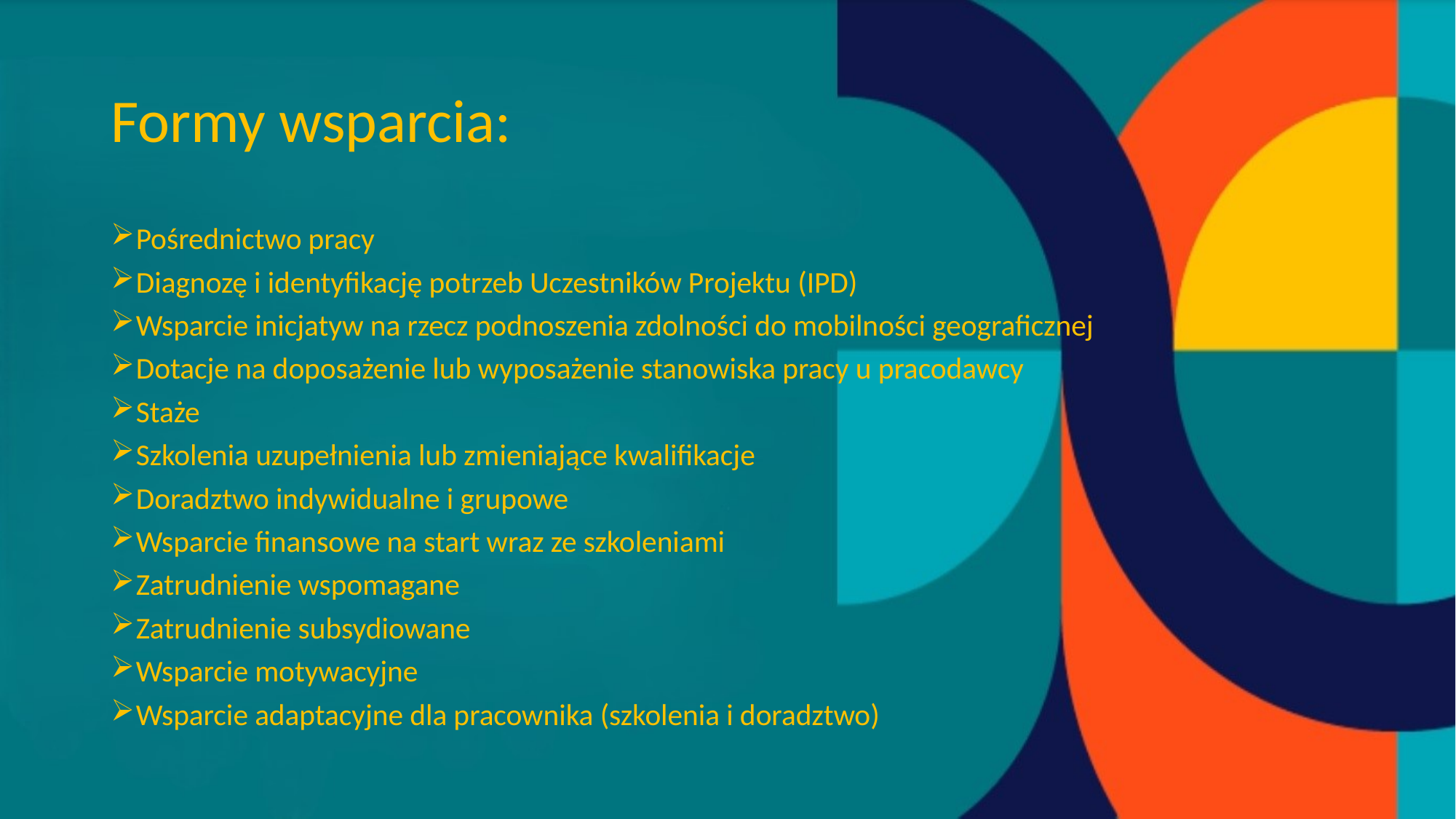

# Formy wsparcia:
Pośrednictwo pracy
Diagnozę i identyfikację potrzeb Uczestników Projektu (IPD)
Wsparcie inicjatyw na rzecz podnoszenia zdolności do mobilności geograficznej
Dotacje na doposażenie lub wyposażenie stanowiska pracy u pracodawcy
Staże
Szkolenia uzupełnienia lub zmieniające kwalifikacje
Doradztwo indywidualne i grupowe
Wsparcie finansowe na start wraz ze szkoleniami
Zatrudnienie wspomagane
Zatrudnienie subsydiowane
Wsparcie motywacyjne
Wsparcie adaptacyjne dla pracownika (szkolenia i doradztwo)